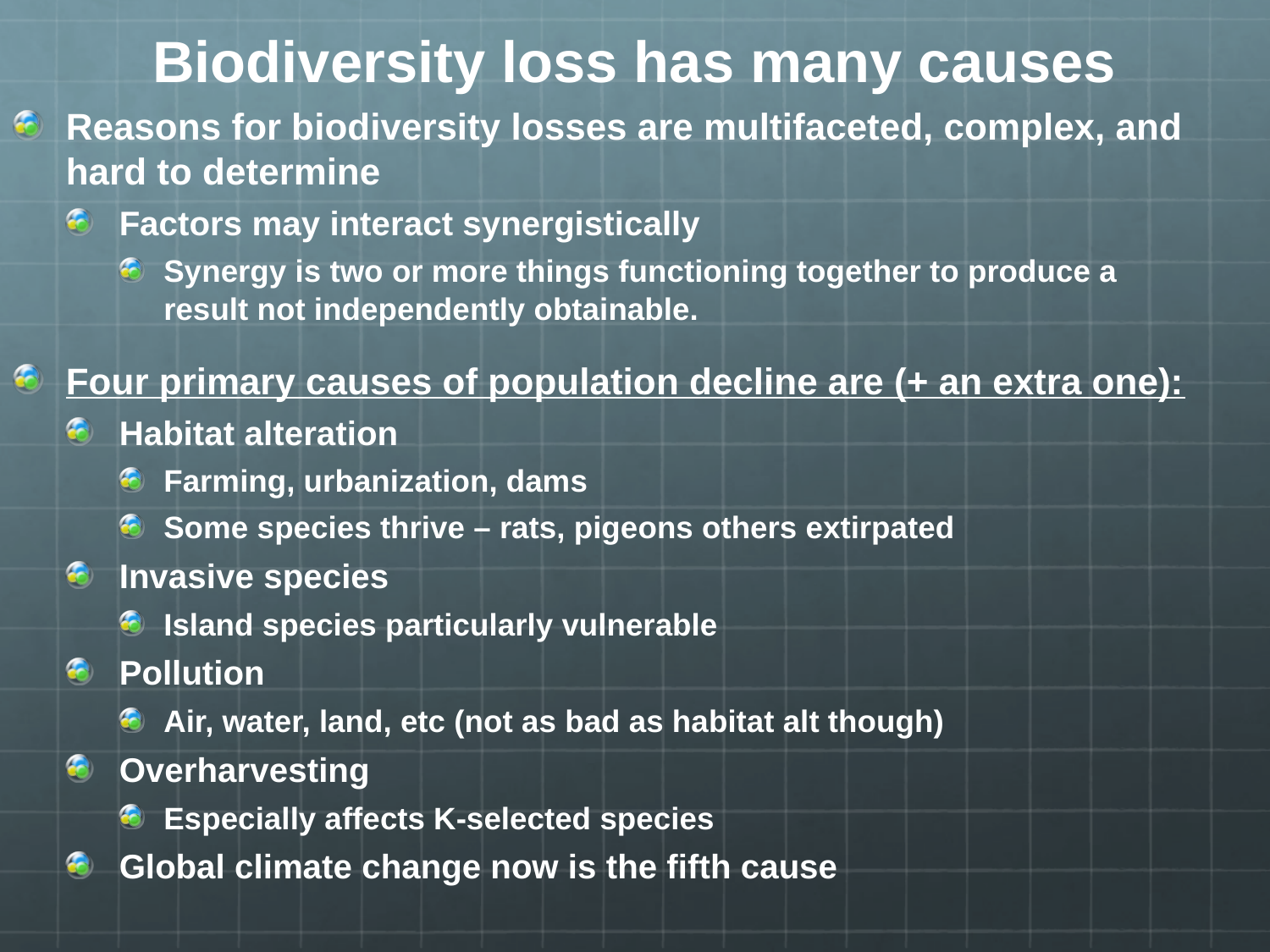

# Biodiversity loss has many causes
Reasons for biodiversity losses are multifaceted, complex, and hard to determine
Factors may interact synergistically
Synergy is two or more things functioning together to produce a result not independently obtainable.
Four primary causes of population decline are (+ an extra one):
Habitat alteration
Farming, urbanization, dams
Some species thrive – rats, pigeons others extirpated
Invasive species
Island species particularly vulnerable
Pollution
Air, water, land, etc (not as bad as habitat alt though)
Overharvesting
Especially affects K-selected species
Global climate change now is the fifth cause